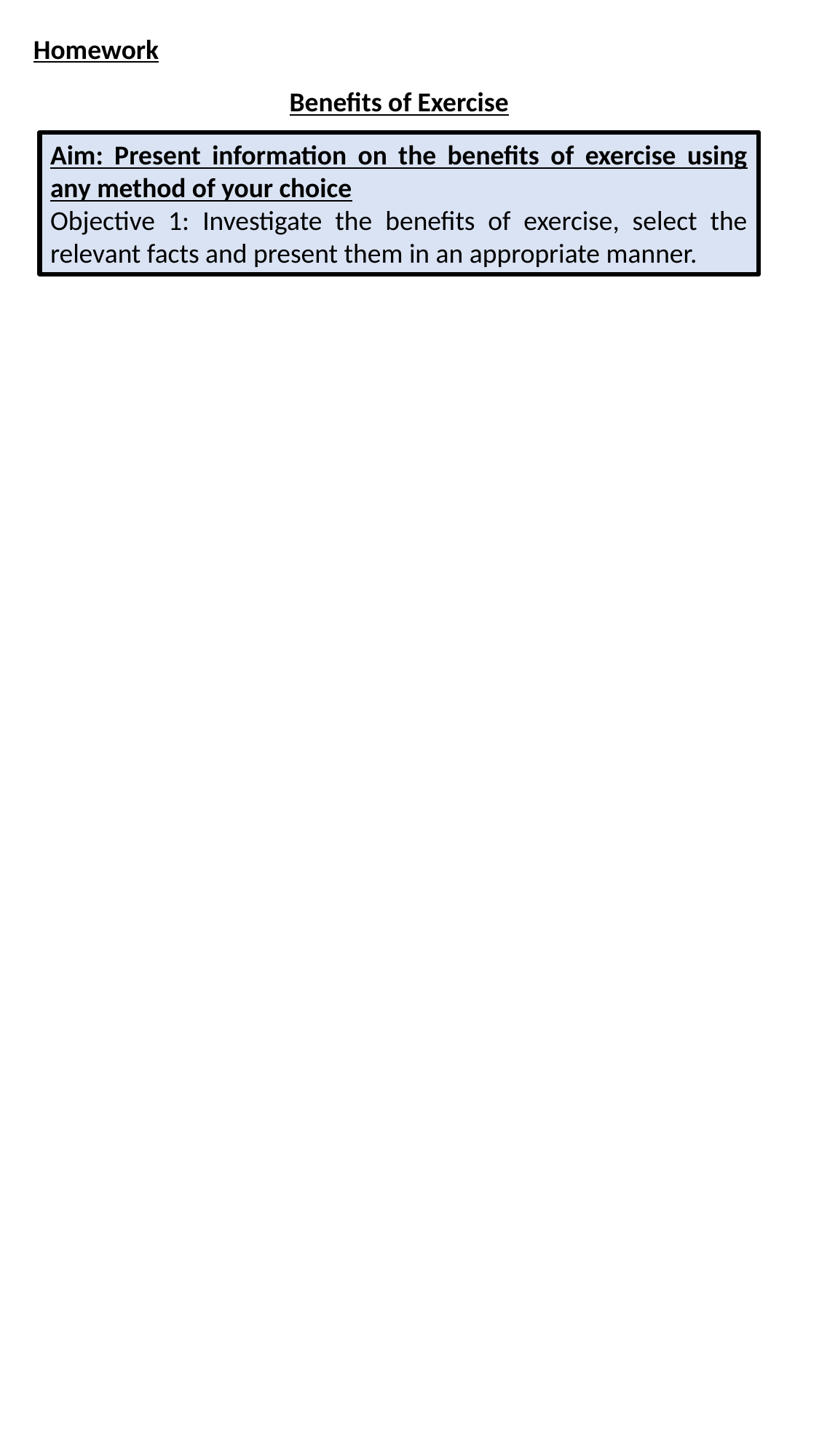

Homework
Benefits of Exercise
Aim: Present information on the benefits of exercise using any method of your choice
Objective 1: Investigate the benefits of exercise, select the relevant facts and present them in an appropriate manner.